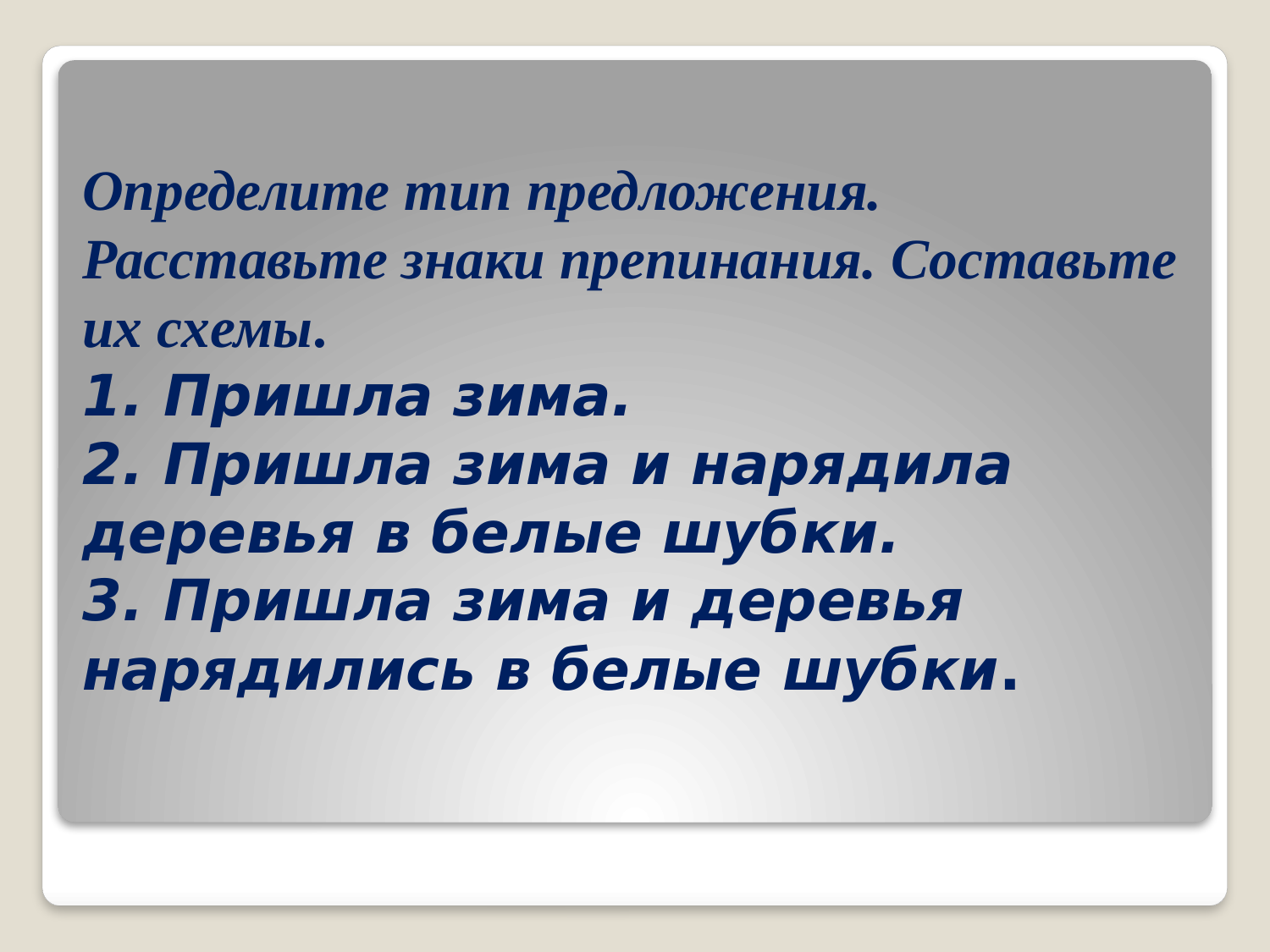

# Определите тип предложения. Расставьте знаки препинания. Составьте их схемы. 1. Пришла зима. 2. Пришла зима и нарядила деревья в белые шубки. 3. Пришла зима и деревья нарядились в белые шубки.